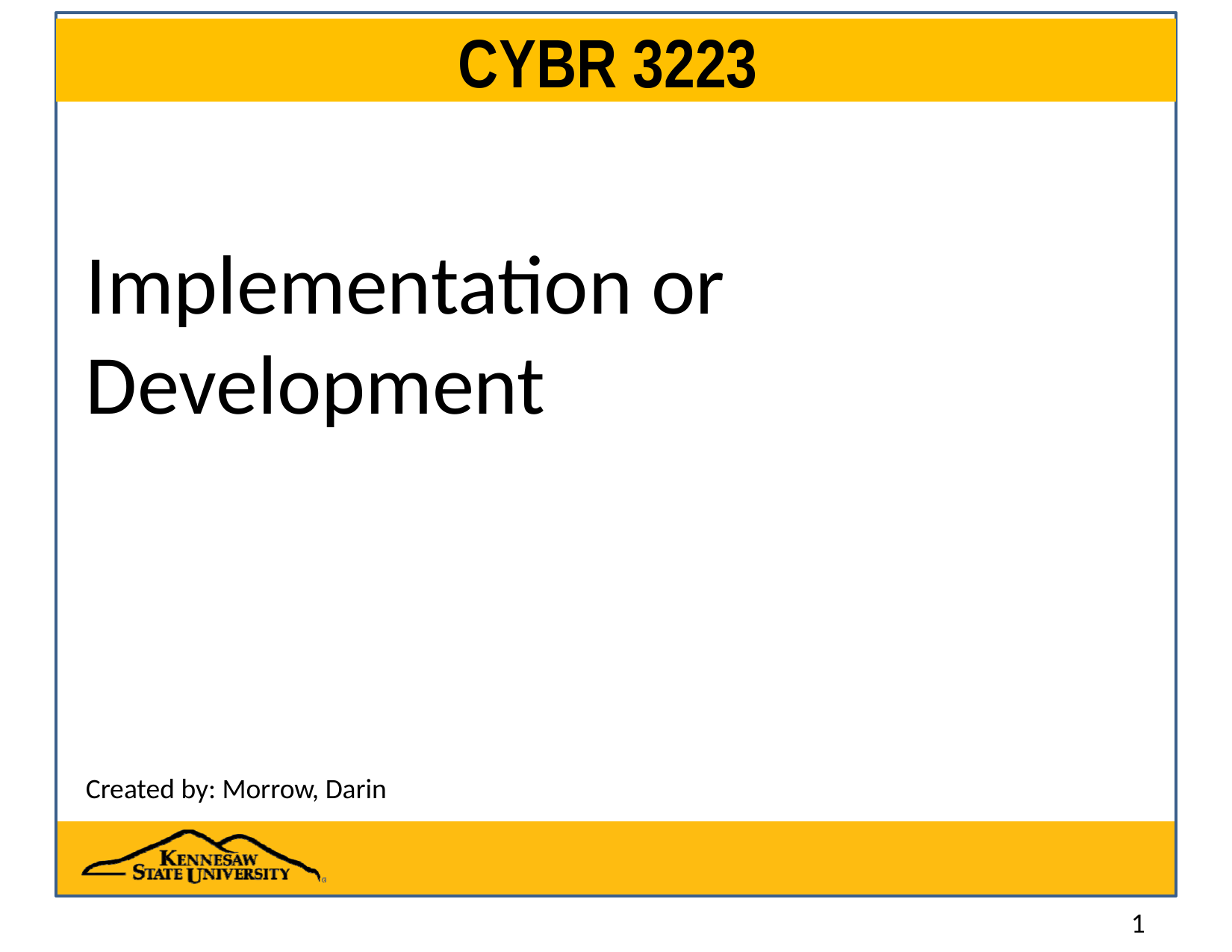

# CYBR 3223
Implementation or
Development
Created by: Morrow, Darin